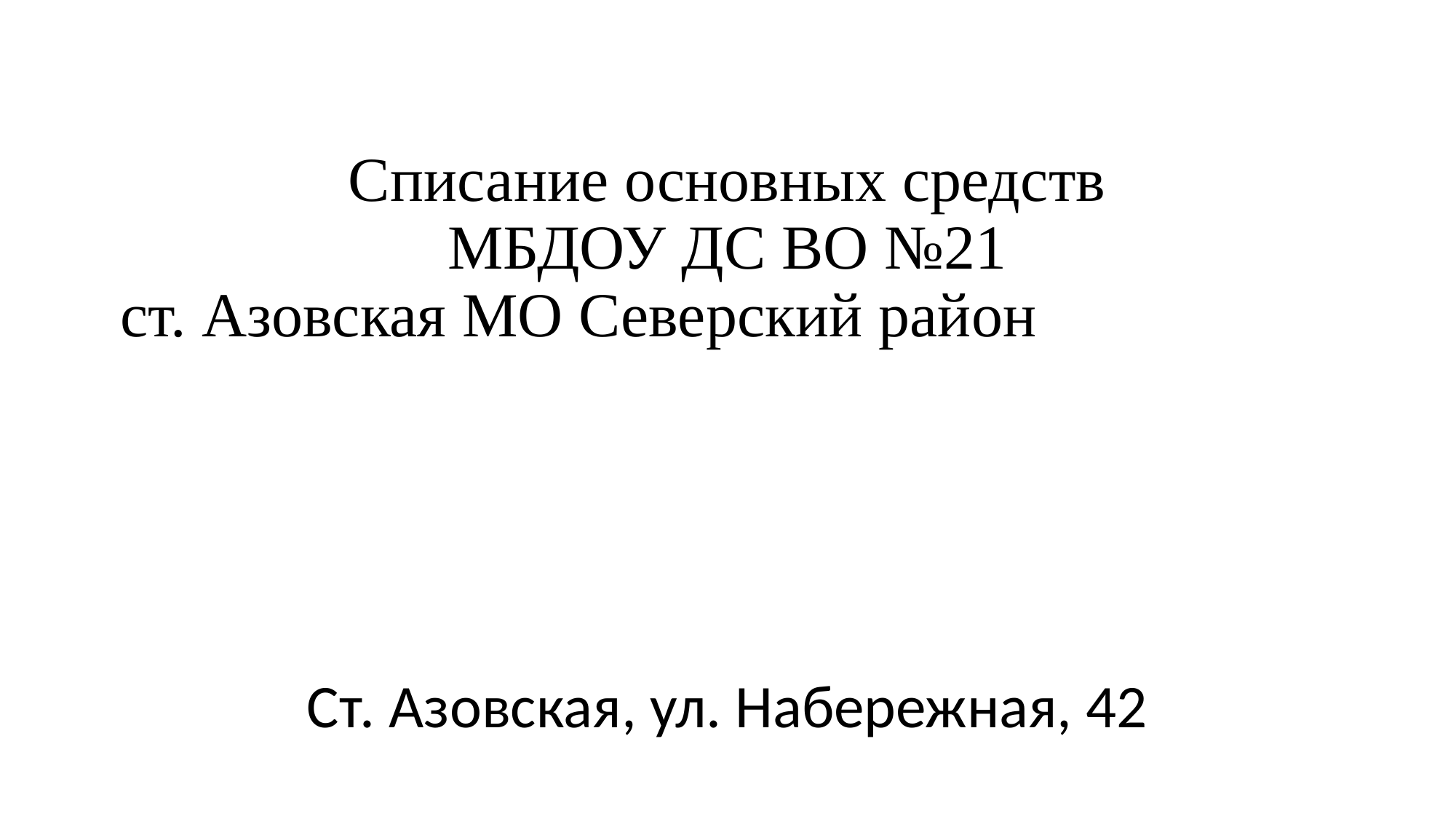

# Списание основных средств МБДОУ ДС ВО №21 ст. Азовская МО Северский район
Ст. Азовская, ул. Набережная, 42